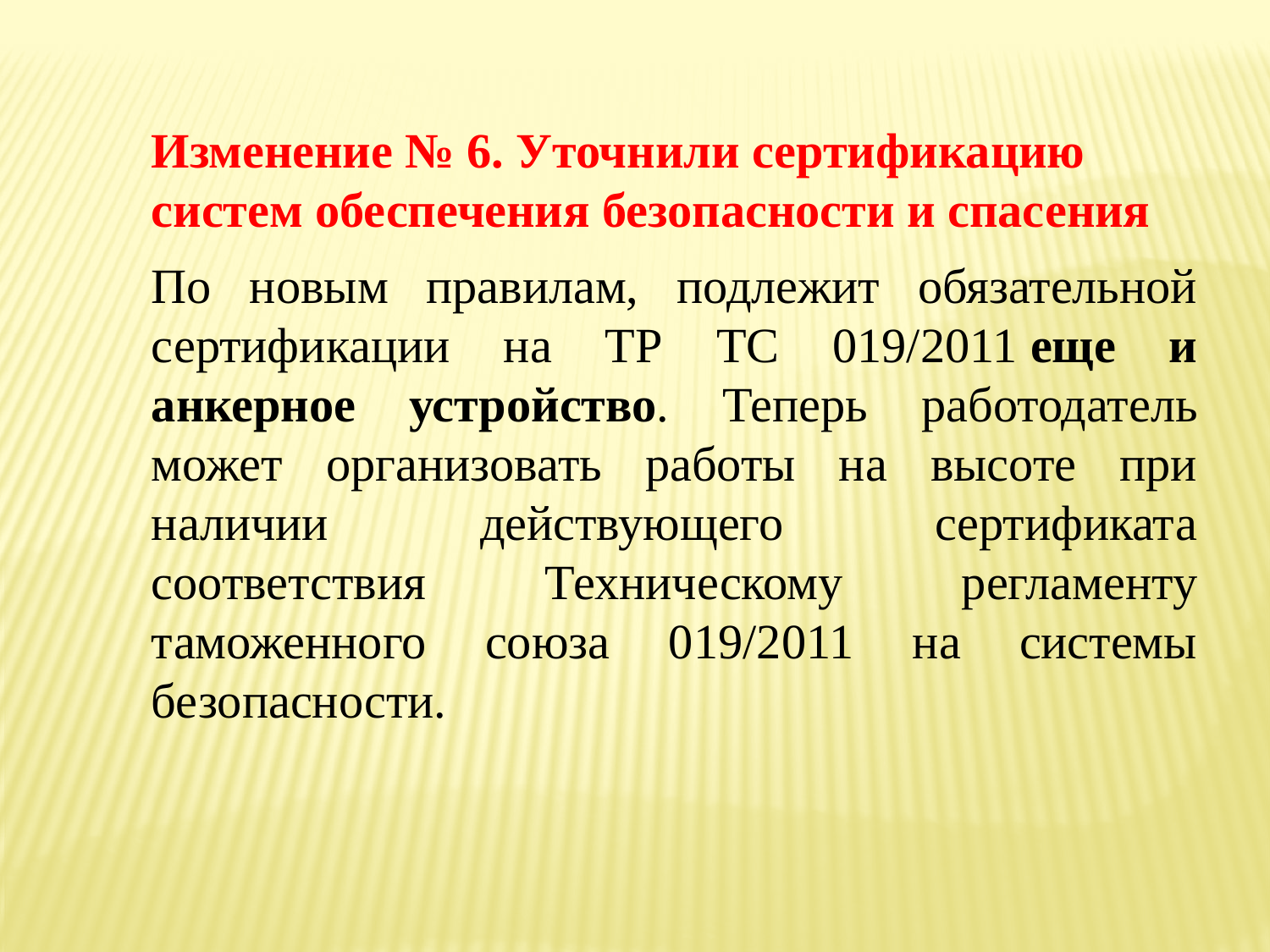

Изменение № 6. Уточнили сертификацию систем обеспечения безопасности и спасения

По новым правилам, подлежит обязательной сертификации на ТР ТС 019/2011 еще и анкерное устройство. Теперь работодатель может организовать работы на высоте при наличии действующего сертификата соответствия Техническому регламенту таможенного союза 019/2011 на системы безопасности.